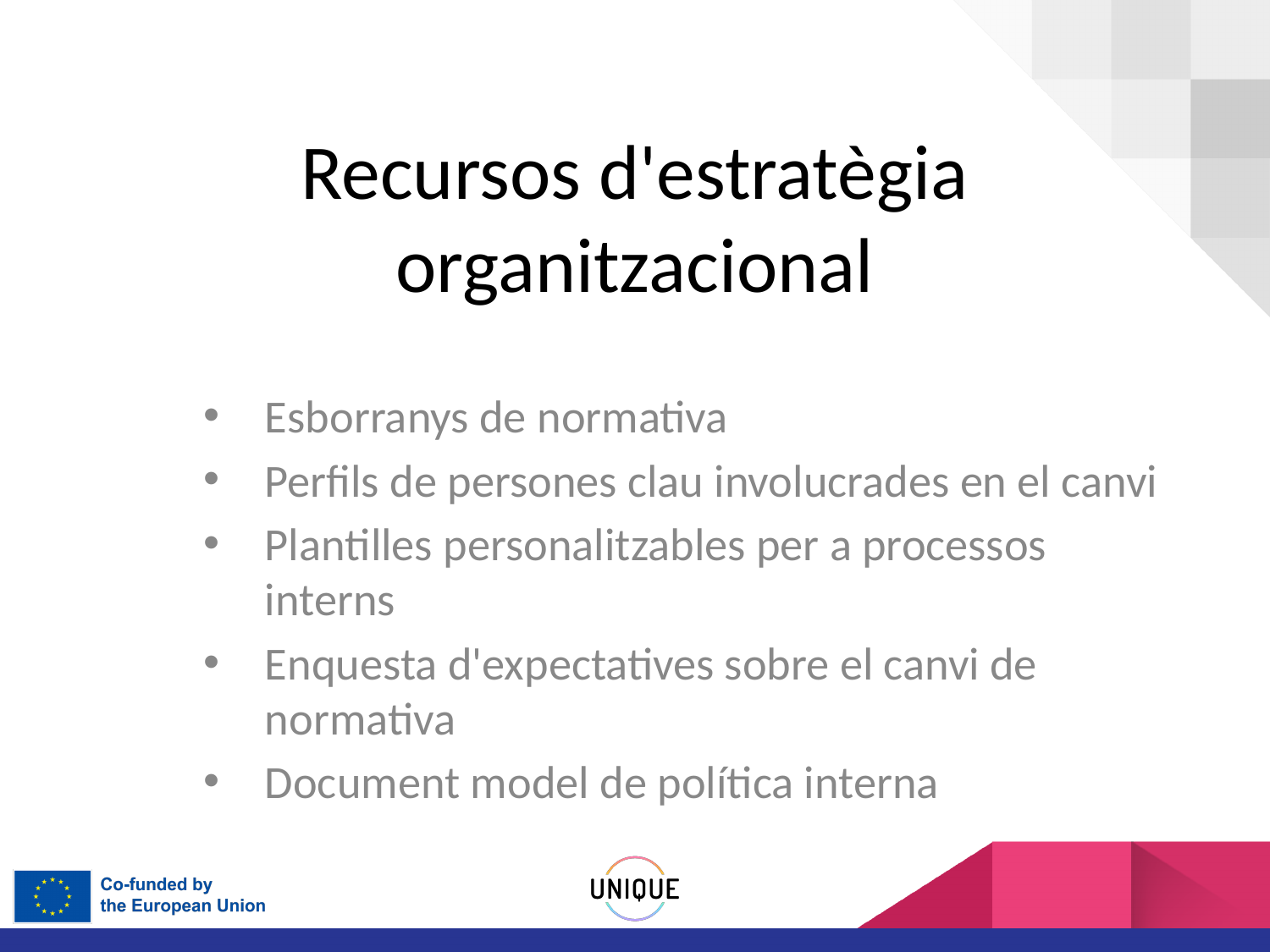

# Recursos d'estratègia organitzacional
Esborranys de normativa
Perfils de persones clau involucrades en el canvi
Plantilles personalitzables per a processos interns
Enquesta d'expectatives sobre el canvi de normativa
Document model de política interna